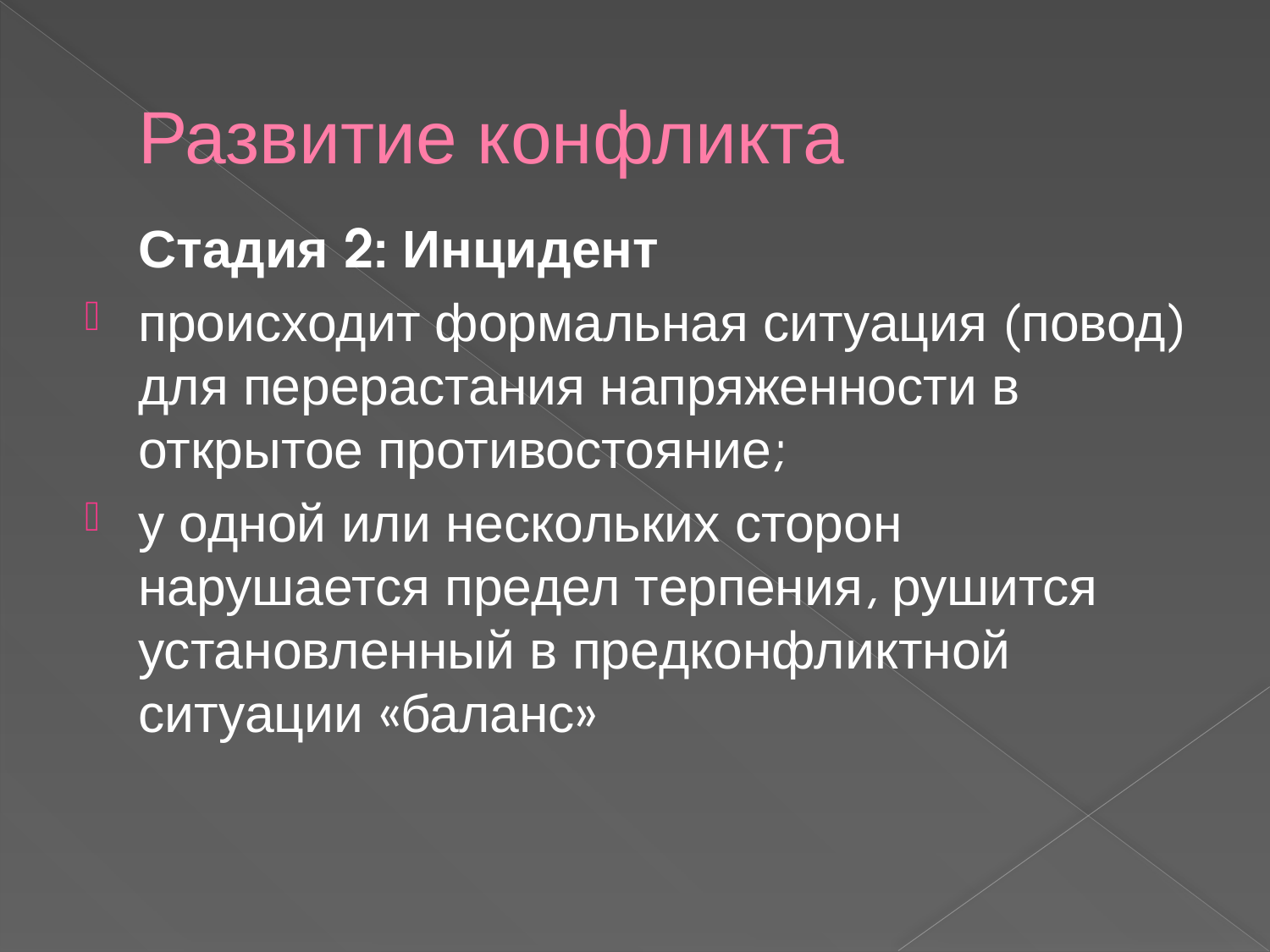

# Развитие конфликта
Стадия 2: Инцидент
происходит формальная ситуация (повод) для перерастания напряженности в открытое противостояние;
у одной или нескольких сторон нарушается предел терпения, рушится установленный в предконфликтной ситуации «баланс»